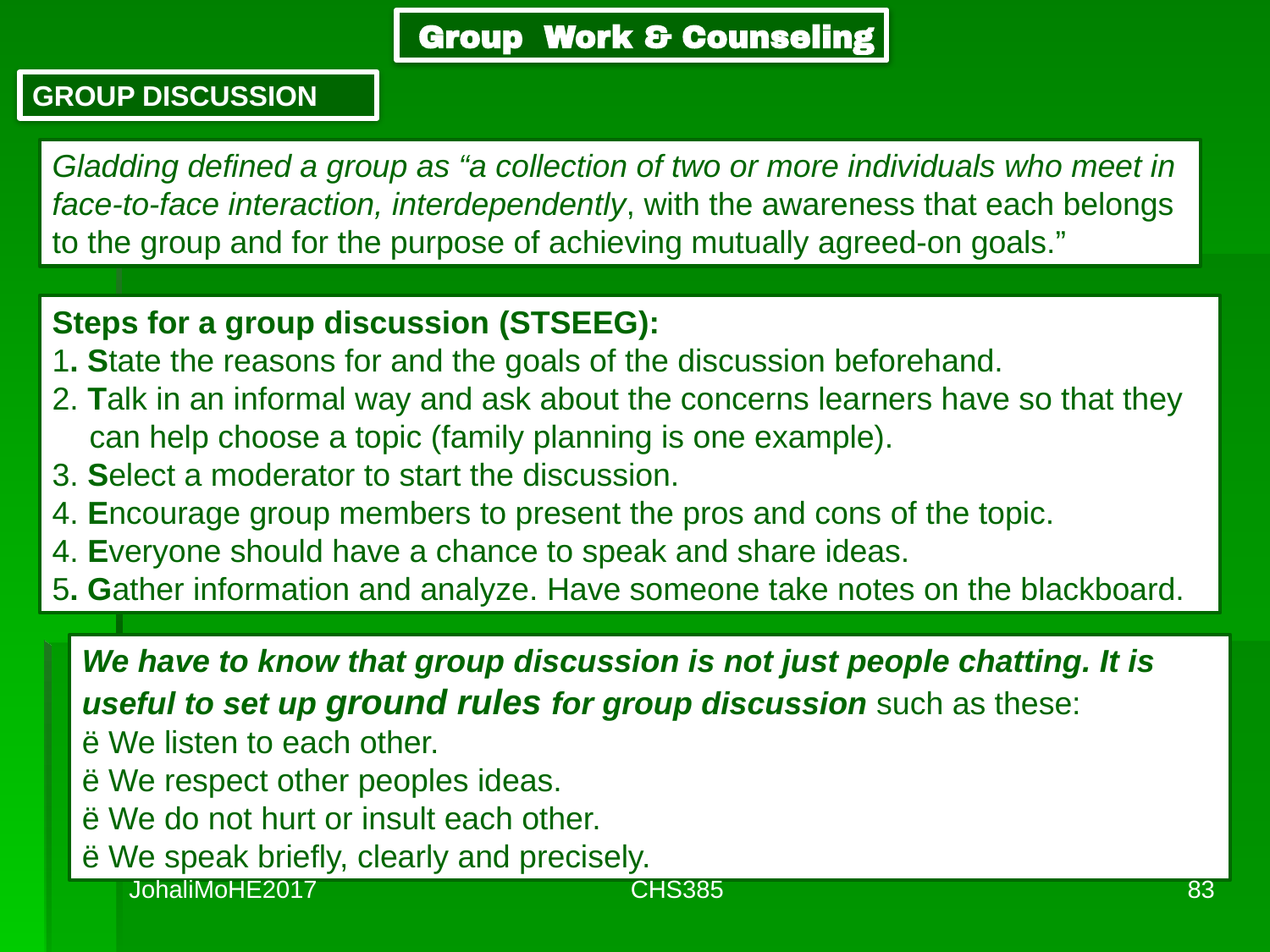

Group  Work & Counseling
GROUP DISCUSSION
Gladding defined a group as “a collection of two or more individuals who meet in face-to-face interaction, interdependently, with the awareness that each belongs to the group and for the purpose of achieving mutually agreed-on goals.”
Steps for a group discussion (STSEEG):
1. State the reasons for and the goals of the discussion beforehand.
2. Talk in an informal way and ask about the concerns learners have so that they can help choose a topic (family planning is one example).
3. Select a moderator to start the discussion.
4. Encourage group members to present the pros and cons of the topic.
4. Everyone should have a chance to speak and share ideas.
5. Gather information and analyze. Have someone take notes on the blackboard.
We have to know that group discussion is not just people chatting. It is useful to set up ground rules for group discussion such as these:
ë We listen to each other.
ë We respect other peoples ideas.
ë We do not hurt or insult each other.
ë We speak briefly, clearly and precisely.
JohaliMoHE2017
CHS385
83